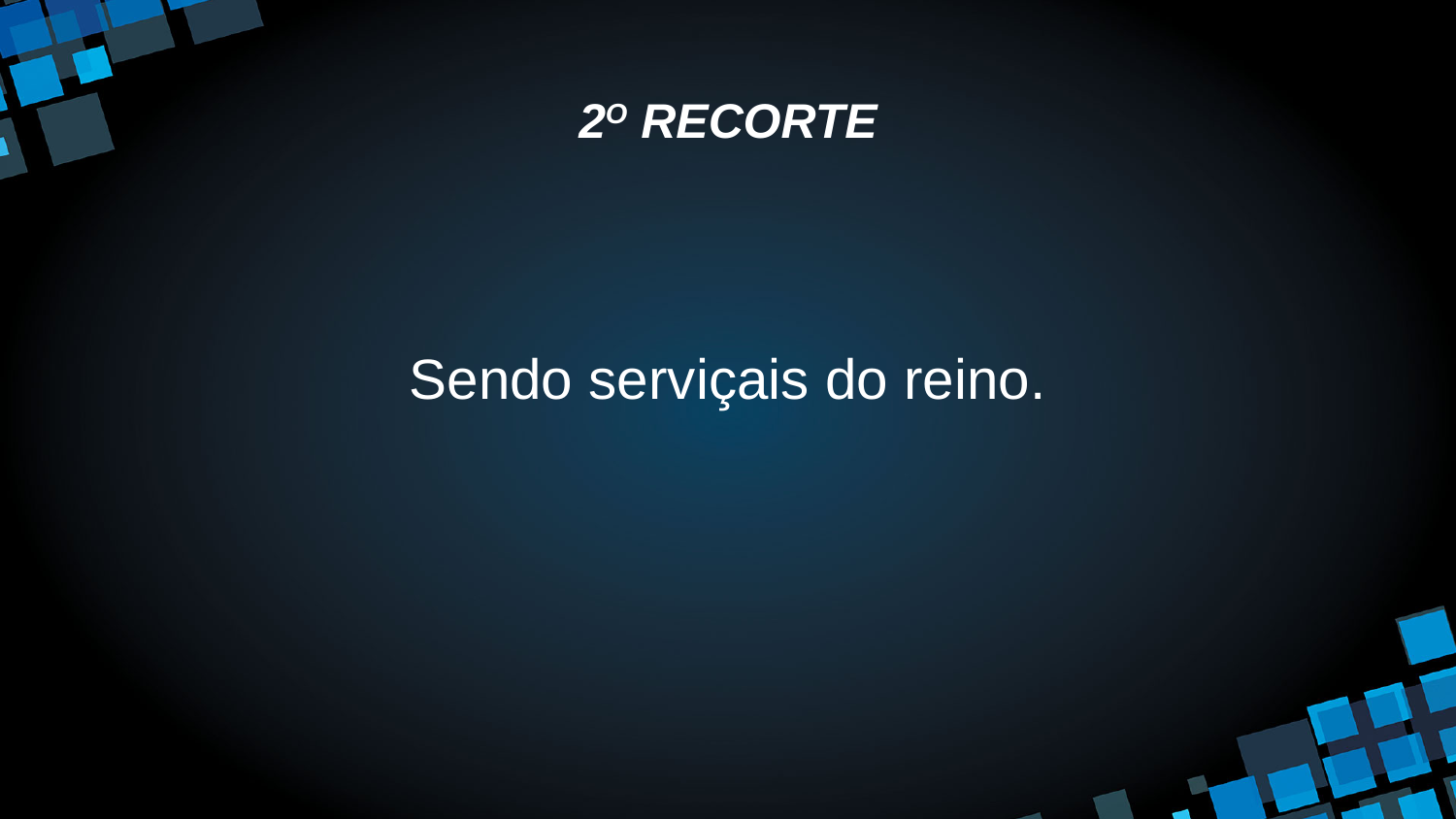

# 2O RECORTE

Sendo serviçais do reino.